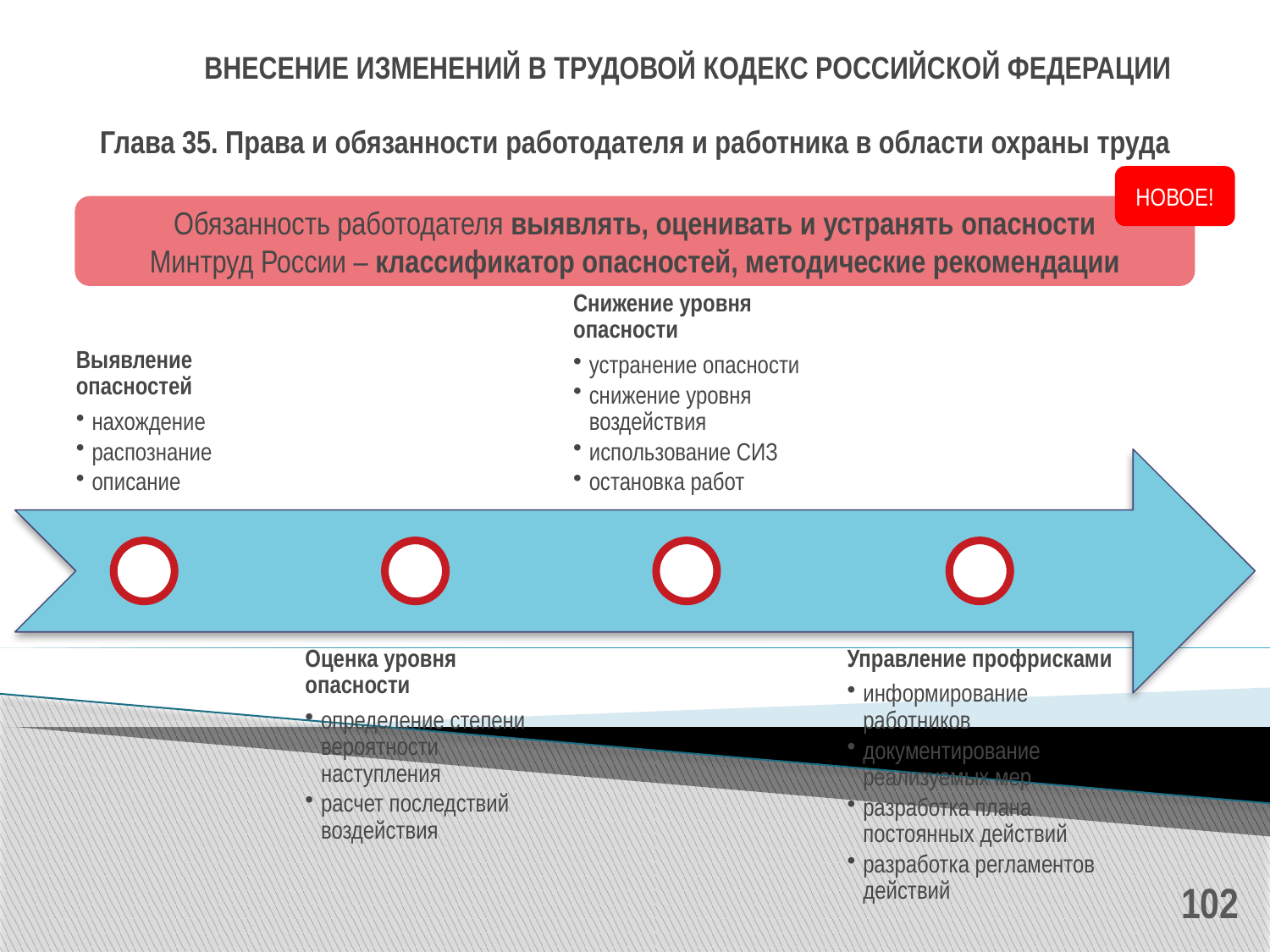

# ВНЕСЕНИЕ ИЗМЕНЕНИЙ В ТРУДОВОЙ КОДЕКС РОССИЙСКОЙ ФЕДЕРАЦИИ
Глава 35. Права и обязанности работодателя и работника в области охраны труда
НОВОЕ!
Обязанность работодателя выявлять, оценивать и устранять опасности
Минтруд России – классификатор опасностей, методические рекомендации
Выявление опасностей
нахождение
распознание
описание
Оценка уровня опасности
определение степени вероятности наступления
расчет последствий воздействия
Снижение уровня опасности
устранение опасности
снижение уровня воздействия
использование СИЗ
остановка работ
Управление профрисками
информирование работников
документирование реализуемых мер
разработка плана постоянных действий
разработка регламентов действий
102